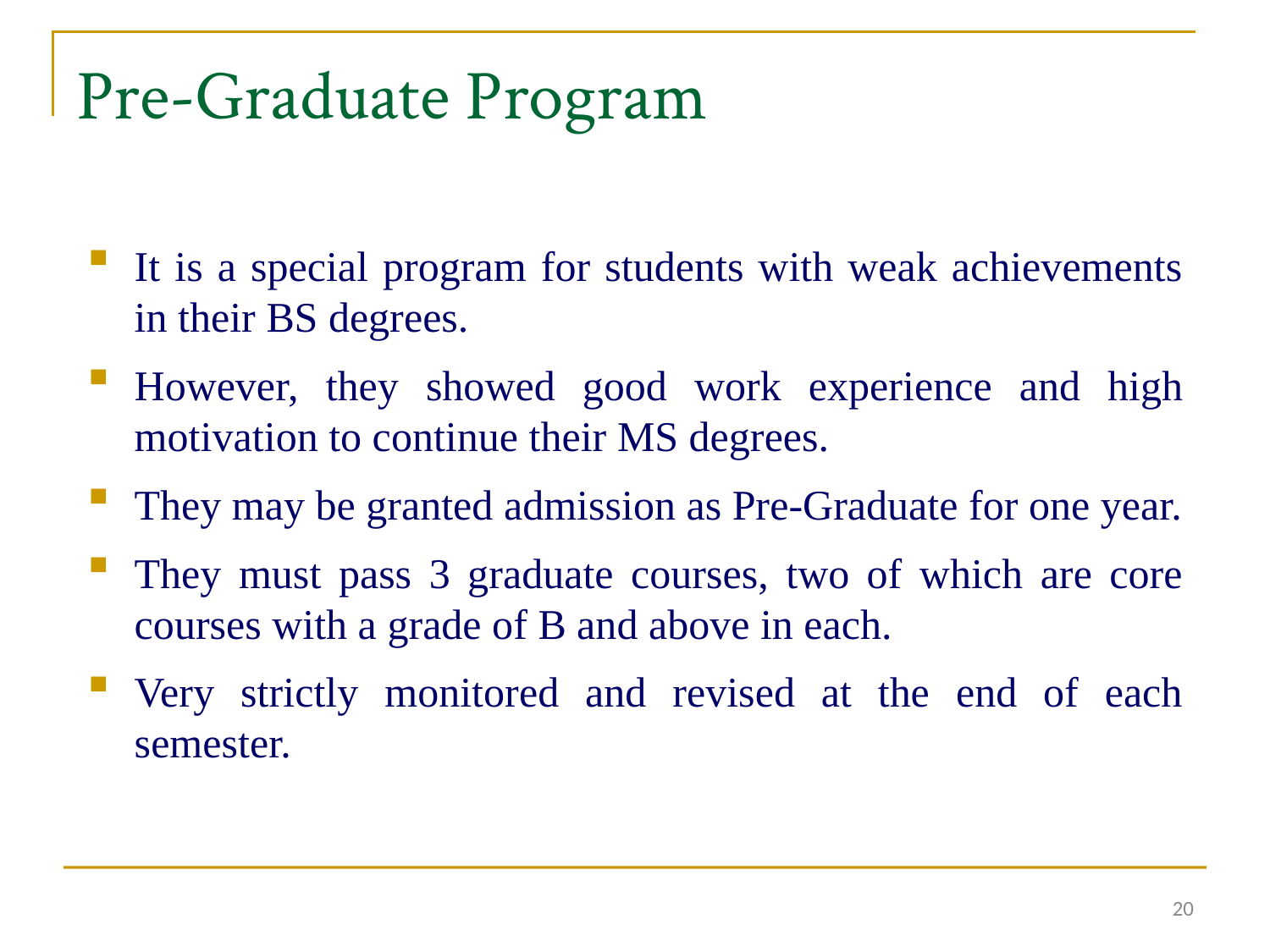

Pre-Graduate Program
It is a special program for students with weak achievements in their BS degrees.
However, they showed good work experience and high motivation to continue their MS degrees.
They may be granted admission as Pre-Graduate for one year.
They must pass 3 graduate courses, two of which are core courses with a grade of B and above in each.
Very strictly monitored and revised at the end of each semester.

20